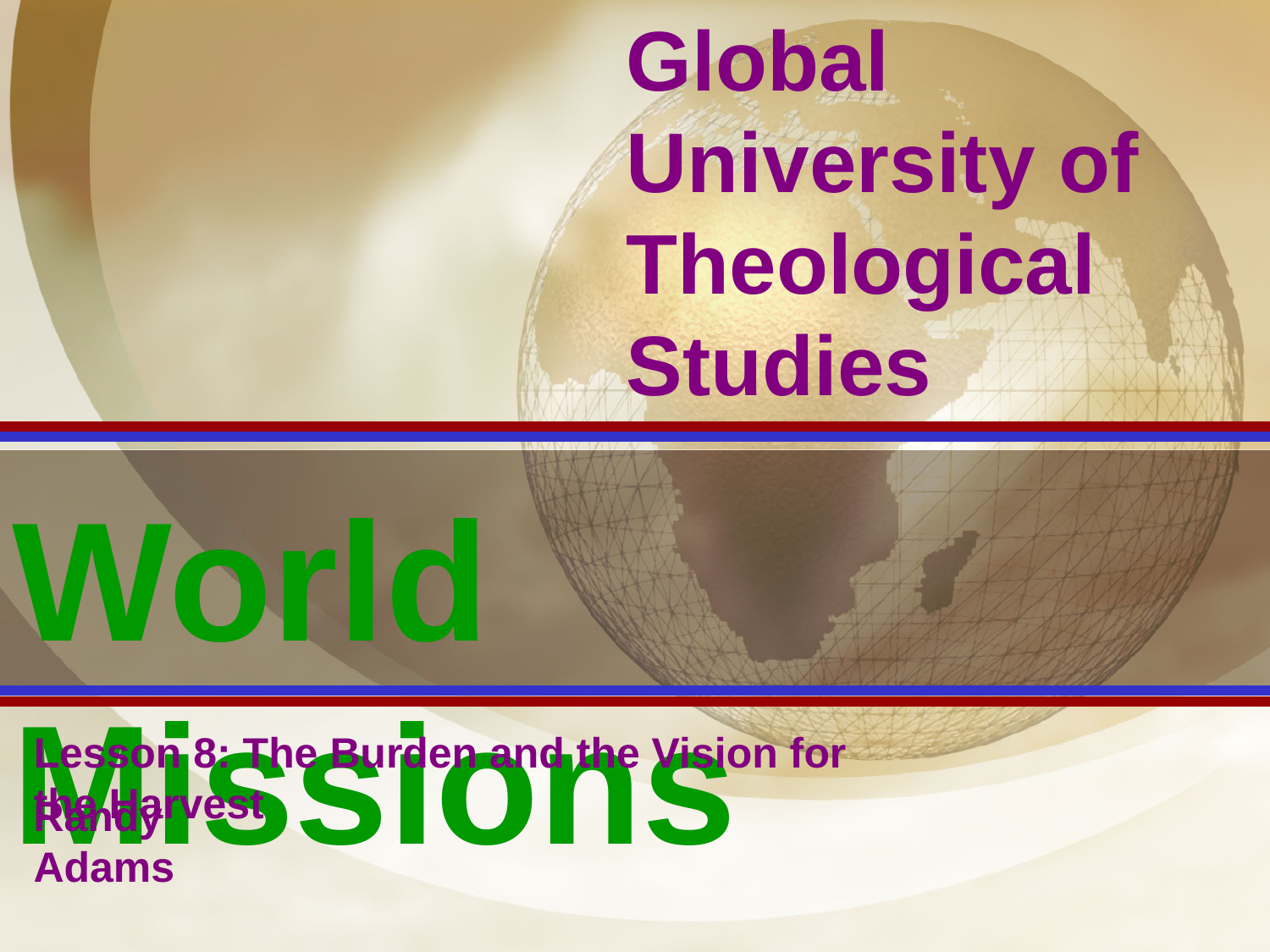

Global University of Theological Studies
World Missions
Lesson 8: The Burden and the Vision for the Harvest
Randy Adams